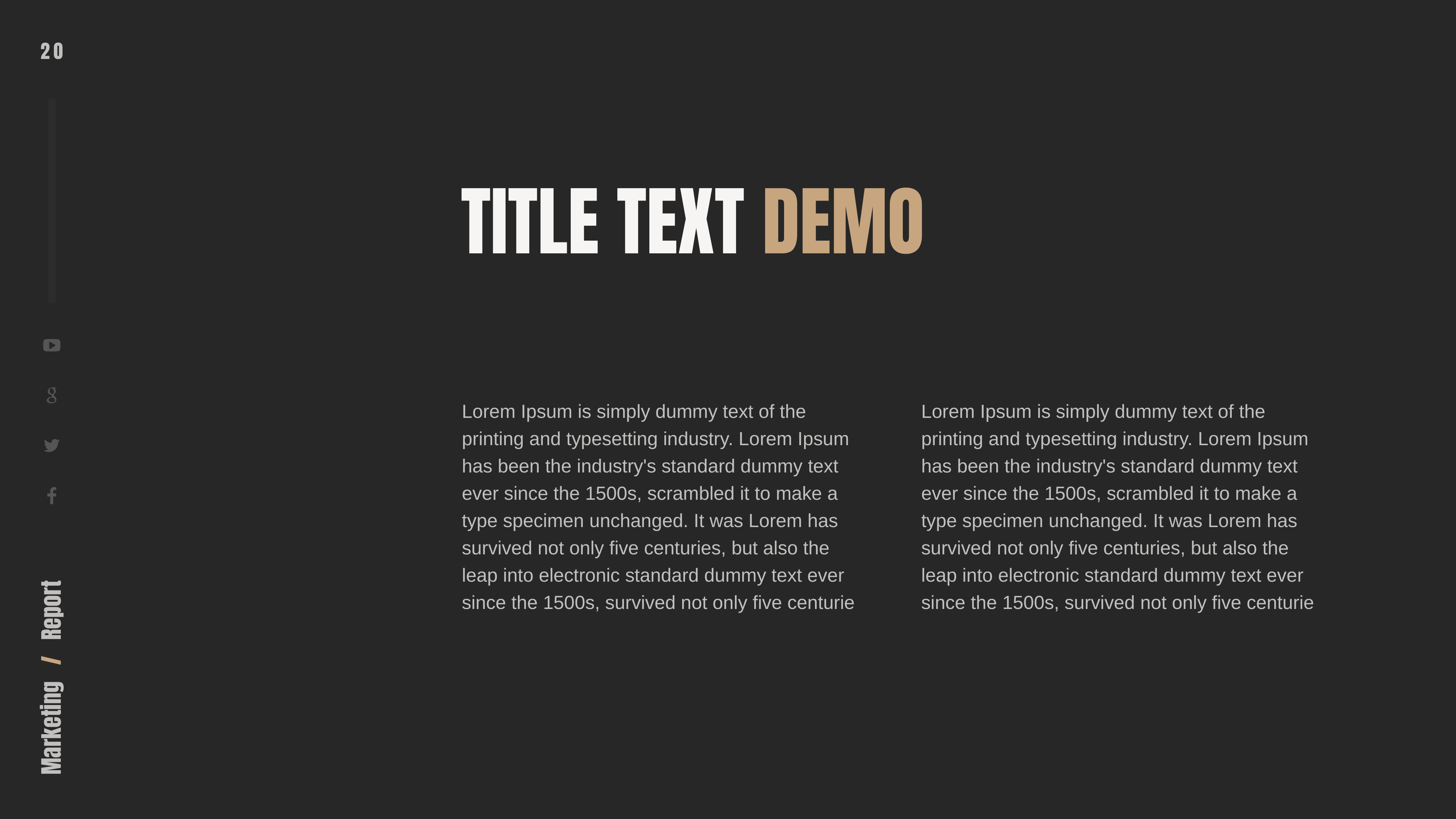

20

Title text demo
Lorem Ipsum is simply dummy text of the printing and typesetting industry. Lorem Ipsum has been the industry's standard dummy text ever since the 1500s, scrambled it to make a type specimen unchanged. It was Lorem has survived not only five centuries, but also the leap into electronic standard dummy text ever since the 1500s, survived not only five centurie
Lorem Ipsum is simply dummy text of the printing and typesetting industry. Lorem Ipsum has been the industry's standard dummy text ever since the 1500s, scrambled it to make a type specimen unchanged. It was Lorem has survived not only five centuries, but also the leap into electronic standard dummy text ever since the 1500s, survived not only five centurie